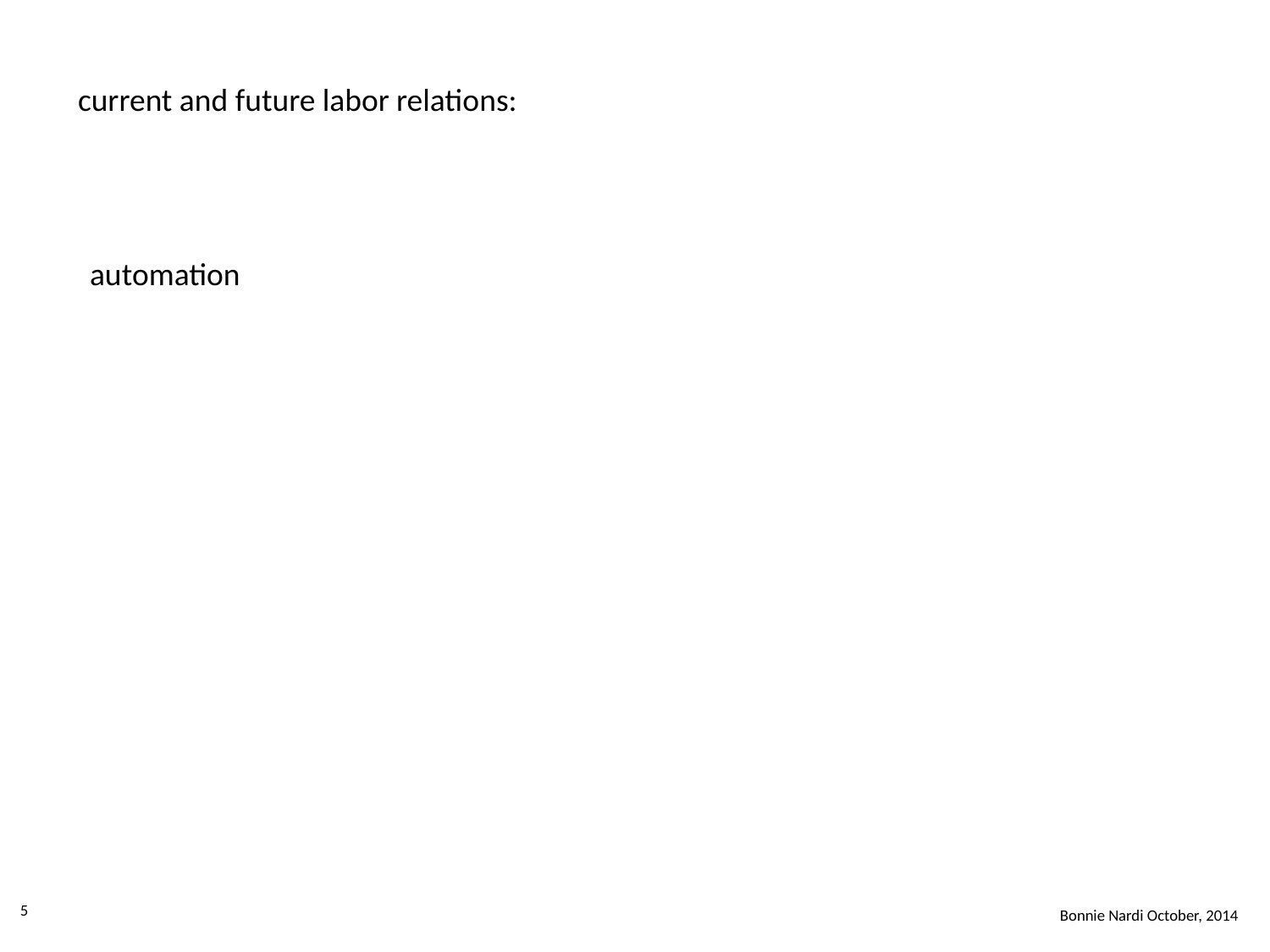

# current and future labor relations:

automation

5
Bonnie Nardi October, 2014